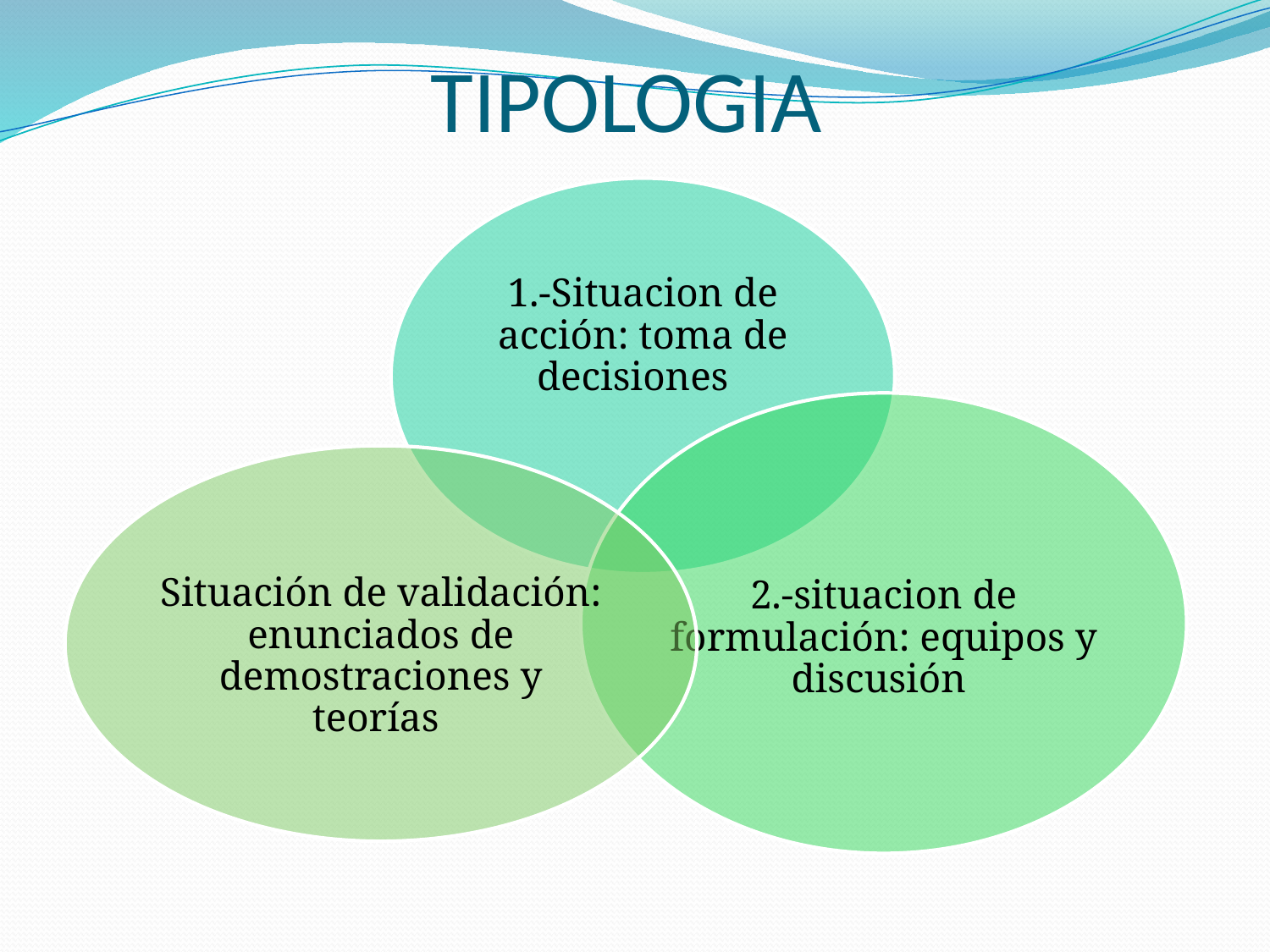

# TIPOLOGIA
1.-Situacion de acción: toma de decisiones
2.-situacion de formulación: equipos y discusión
Situación de validación: enunciados de demostraciones y teorías